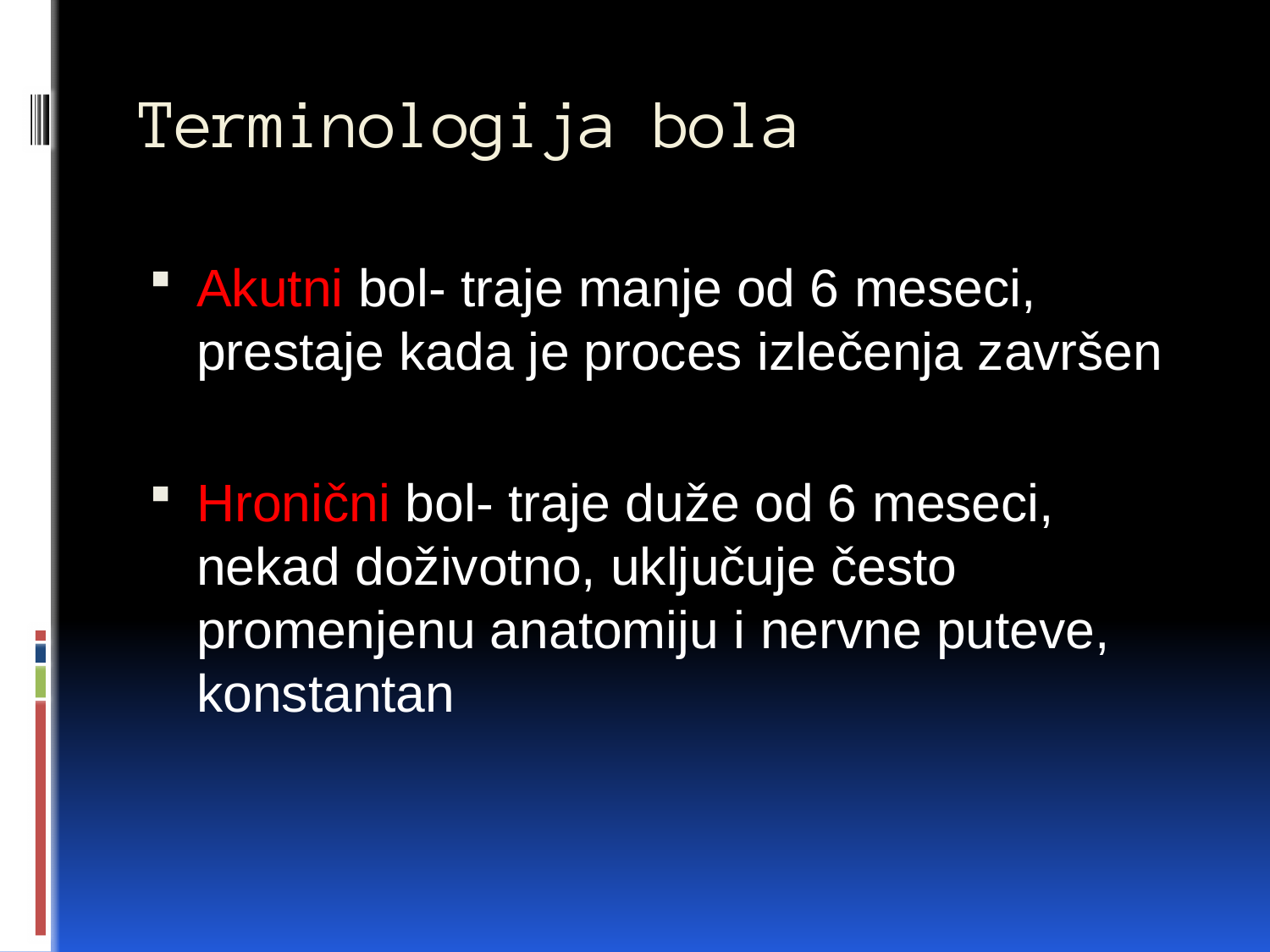

# Terminologija bola
Akutni bol- traje manje od 6 meseci, prestaje kada je proces izlečenja završen

Hronični bol- traje duže od 6 meseci, nekad doživotno, uključuje često promenjenu anatomiju i nervne puteve, konstantan